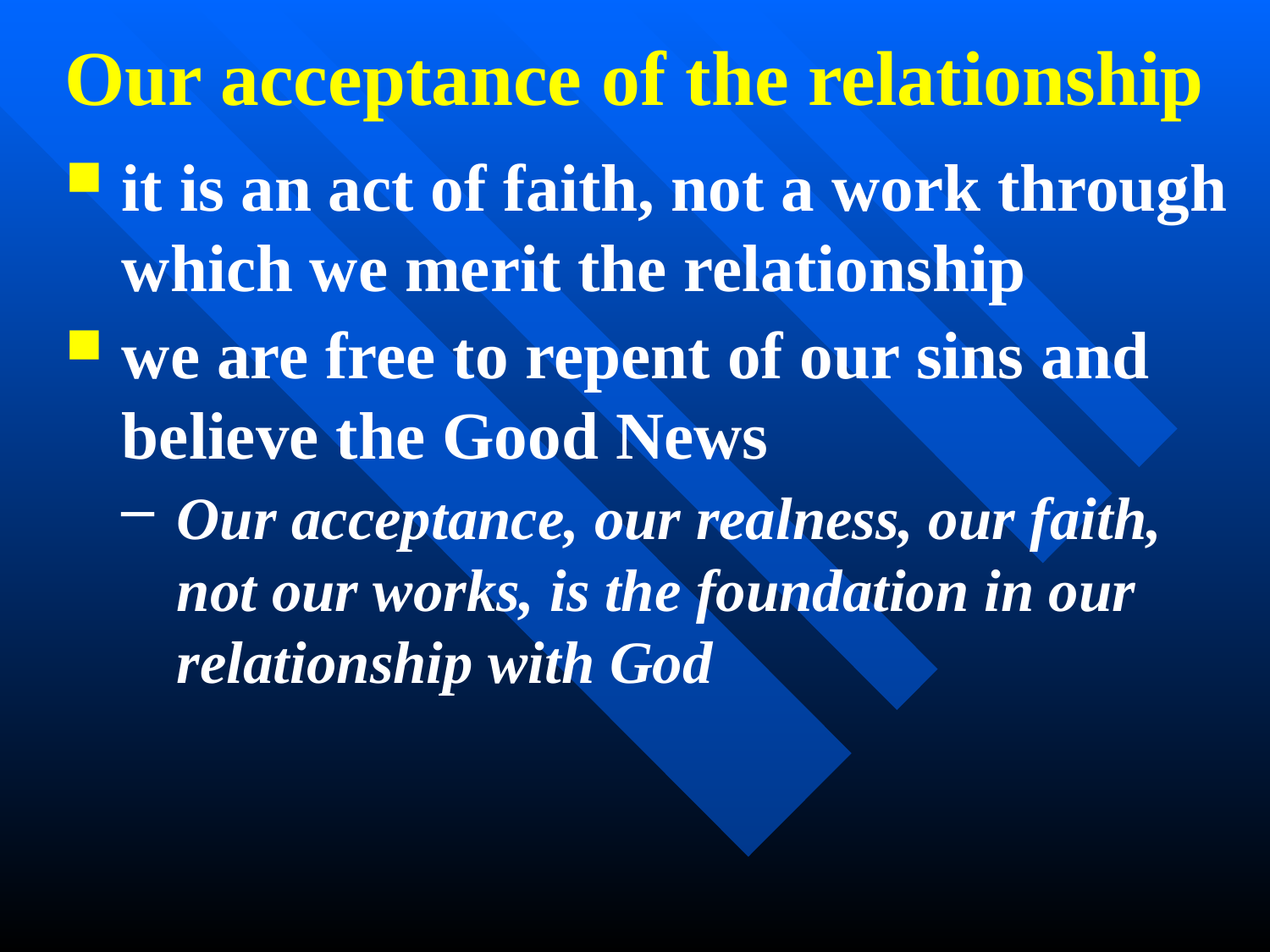

# Our acceptance of the relationship
it is an act of faith, not a work through which we merit the relationship
we are free to repent of our sins and believe the Good News
Our acceptance, our realness, our faith, not our works, is the foundation in our relationship with God